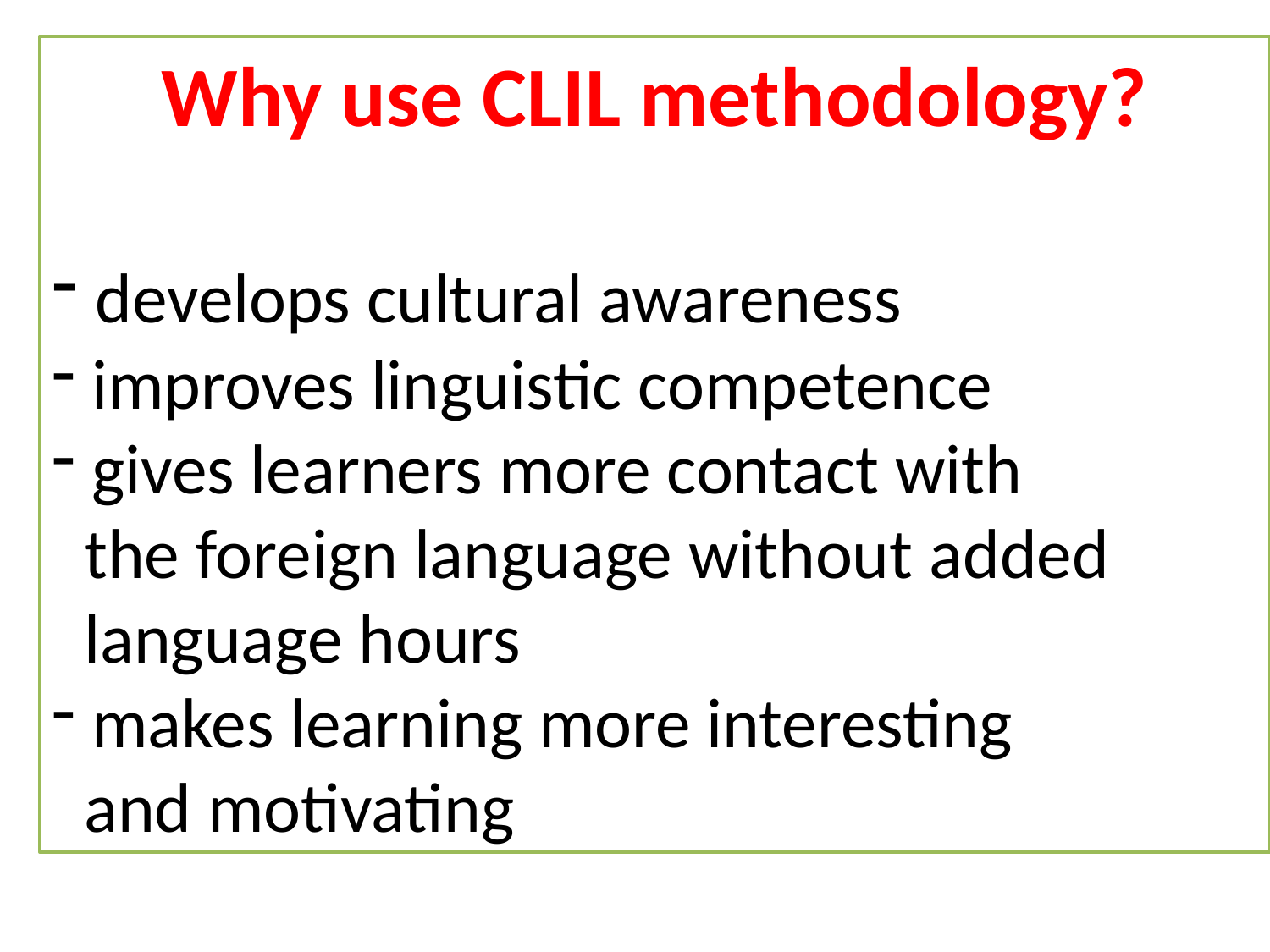

Why use CLIL methodology?

 develops cultural awareness
 improves linguistic competence
 gives learners more contact with
  the foreign language without added
  language hours
 makes learning more interesting
  and motivating